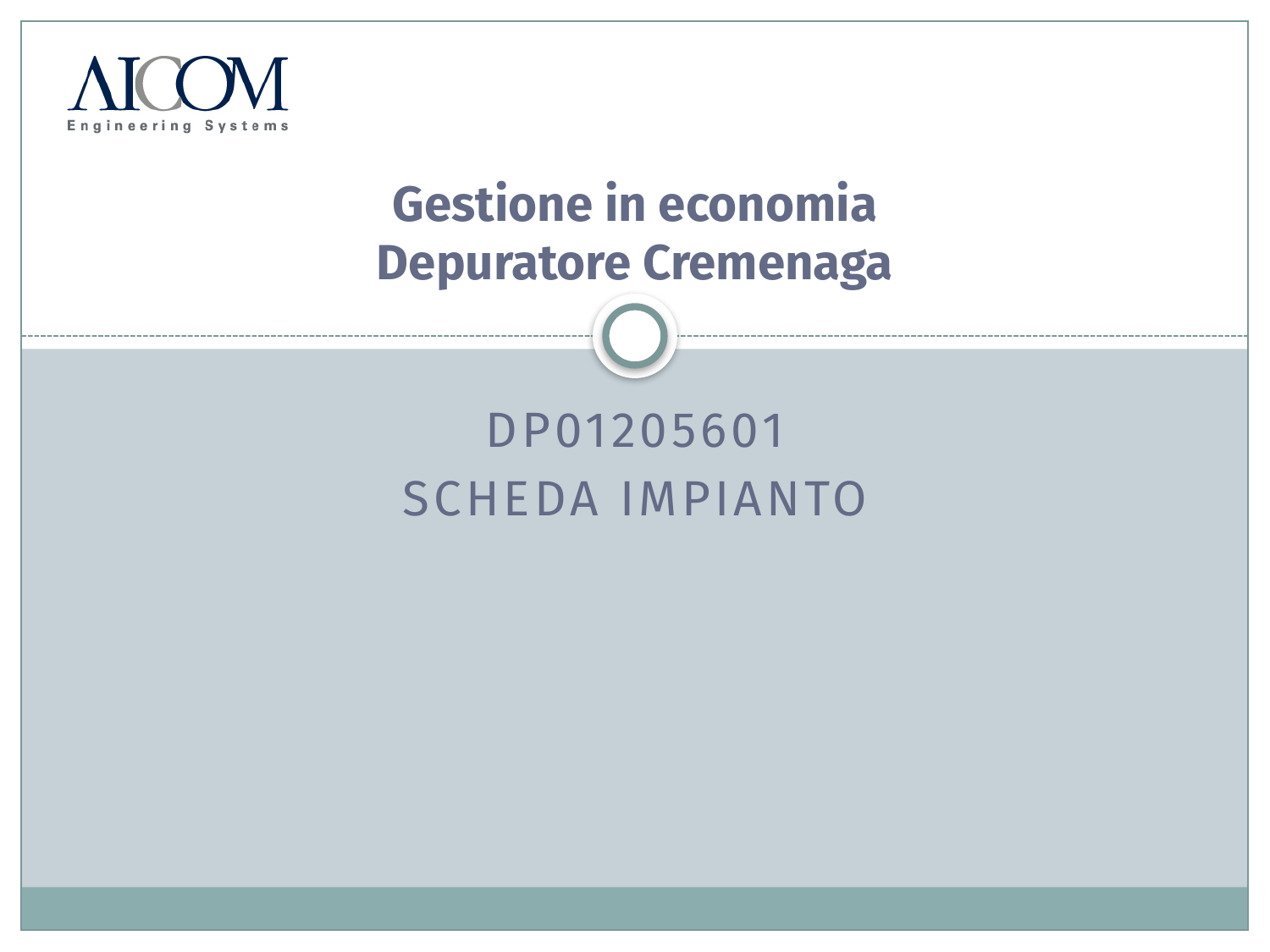

# Gestione in economia Depuratore Cremenaga
DP01205601
SCHEDA IMPIANTO